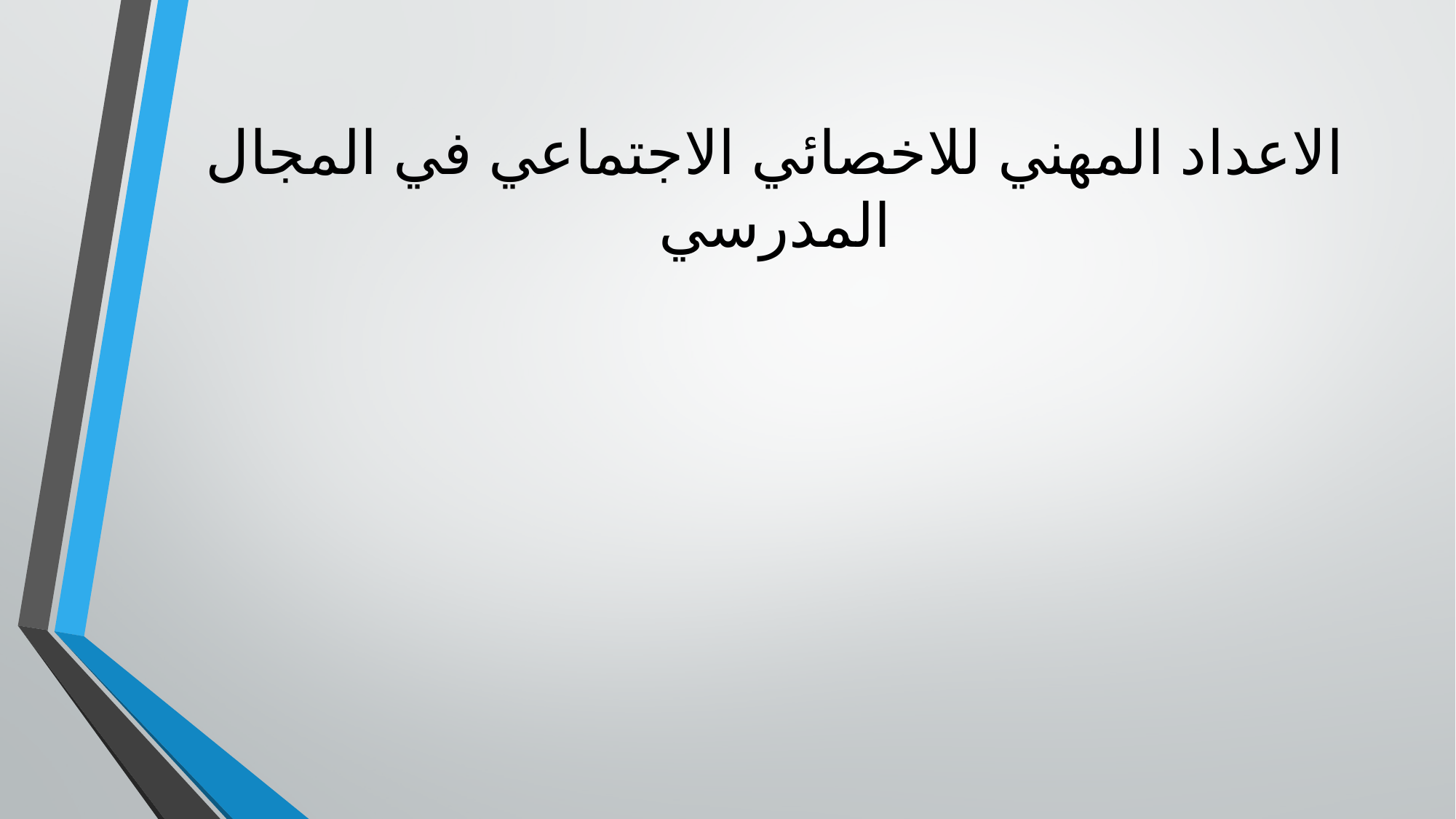

# الاعداد المهني للاخصائي الاجتماعي في المجال المدرسي